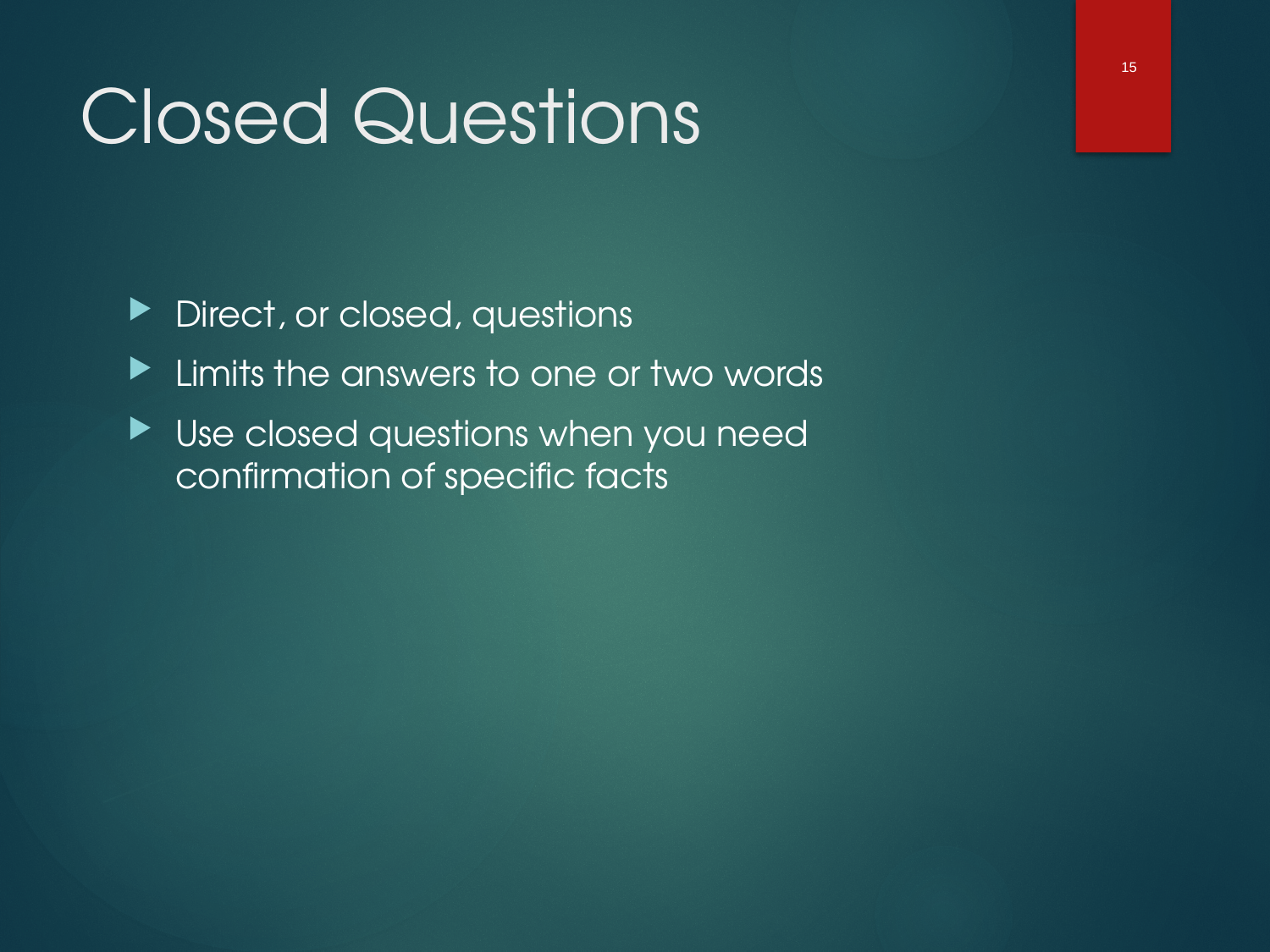

15

# Closed Questions
Direct, or closed, questions
Limits the answers to one or two words
Use closed questions when you need confirmation of specific facts